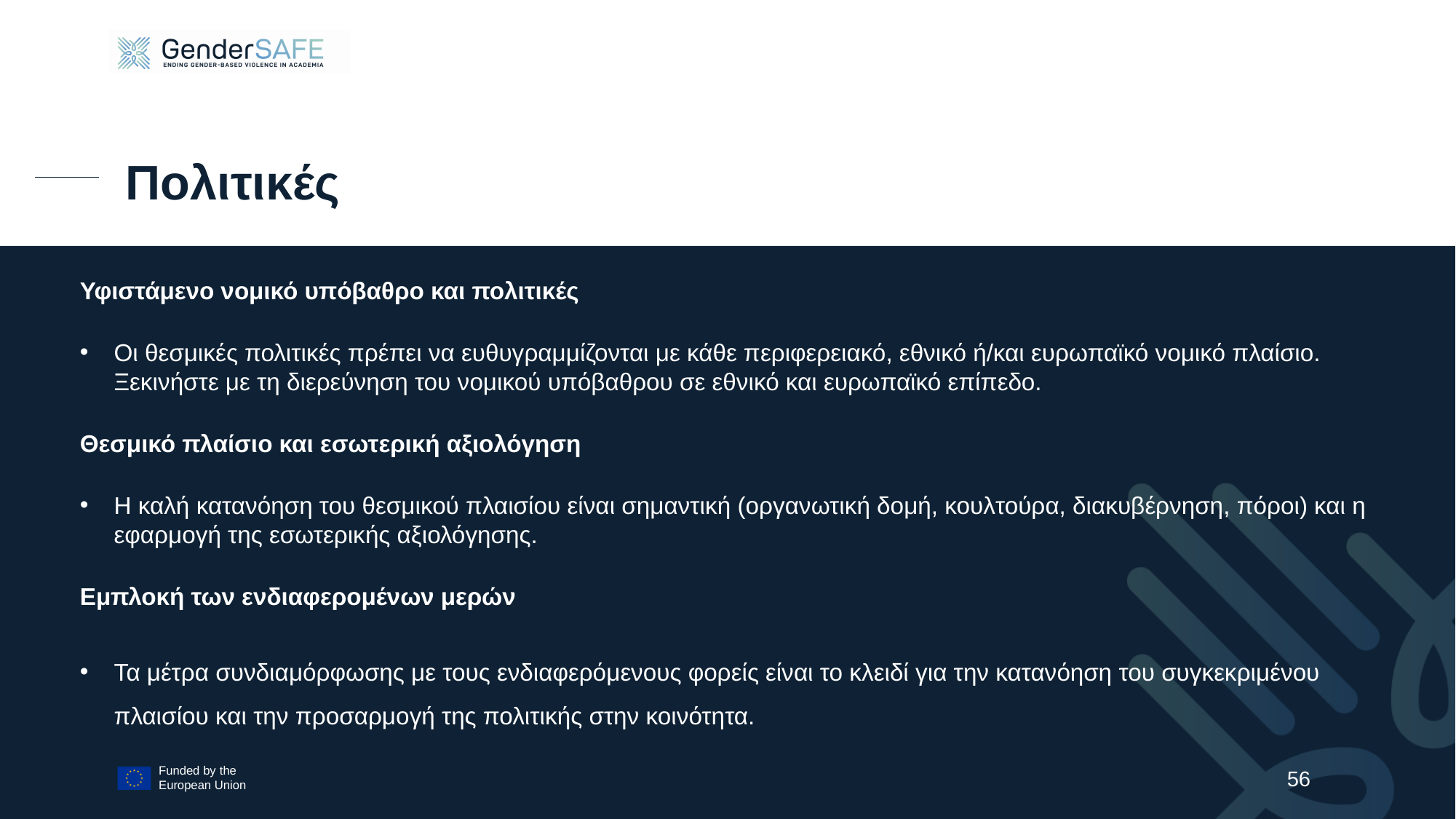

# Πολιτικές
Υφιστάμενο νομικό υπόβαθρο και πολιτικές

Οι θεσμικές πολιτικές πρέπει να ευθυγραμμίζονται με κάθε περιφερειακό, εθνικό ή/και ευρωπαϊκό νομικό πλαίσιο. Ξεκινήστε με τη διερεύνηση του νομικού υπόβαθρου σε εθνικό και ευρωπαϊκό επίπεδο.

Θεσμικό πλαίσιο και εσωτερική αξιολόγηση

Η καλή κατανόηση του θεσμικού πλαισίου είναι σημαντική (οργανωτική δομή, κουλτούρα, διακυβέρνηση, πόροι) και η εφαρμογή της εσωτερικής αξιολόγησης.

Εμπλοκή των ενδιαφερομένων μερών

Τα μέτρα συνδιαμόρφωσης με τους ενδιαφερόμενους φορείς είναι το κλειδί για την κατανόηση του συγκεκριμένου πλαισίου και την προσαρμογή της πολιτικής στην κοινότητα.